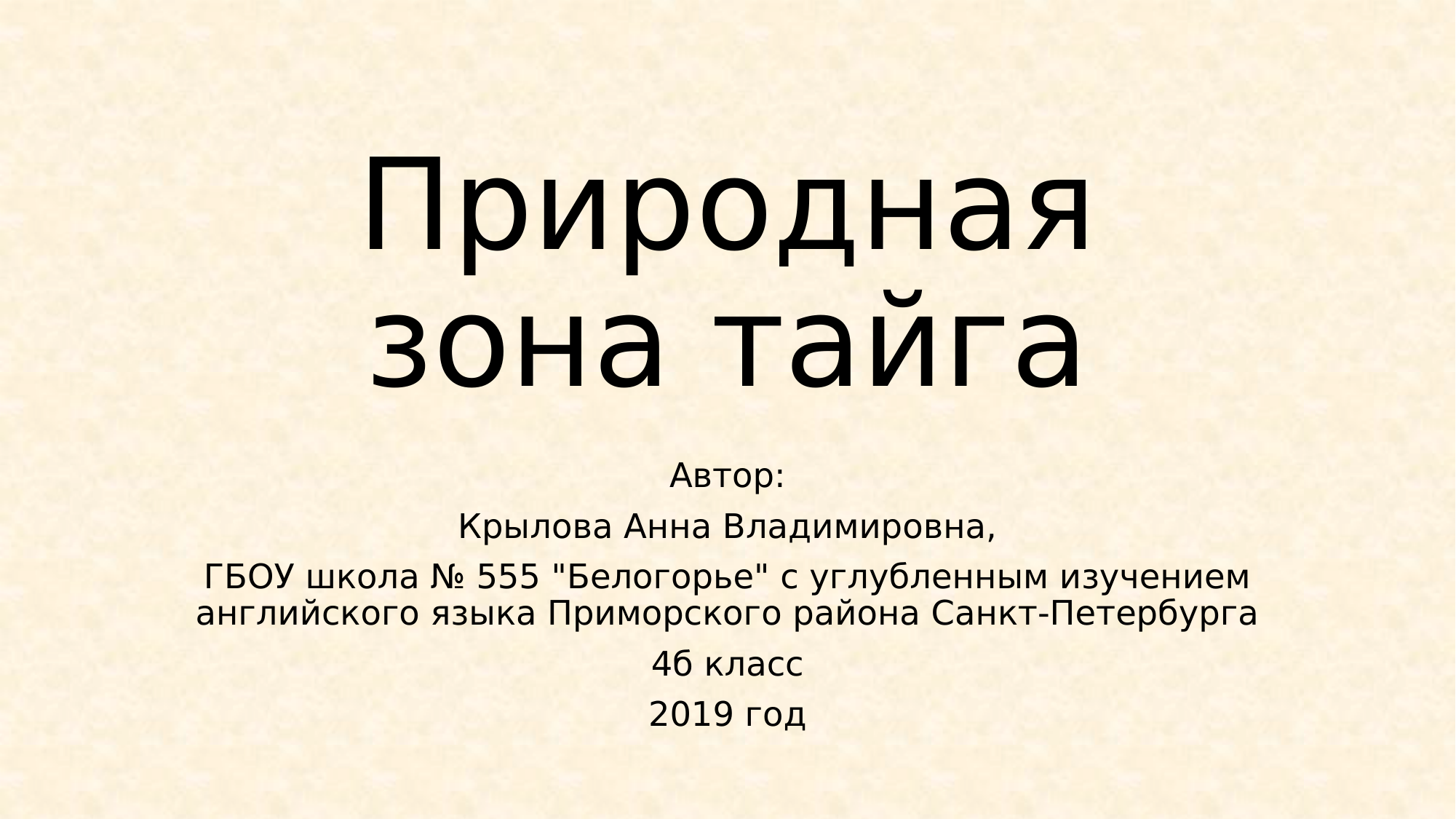

# Природная зона тайга
Автор:
Крылова Анна Владимировна,
ГБОУ школа № 555 "Белогорье" с углубленным изучением английского языка Приморского района Санкт-Петербурга
4б класс
2019 год